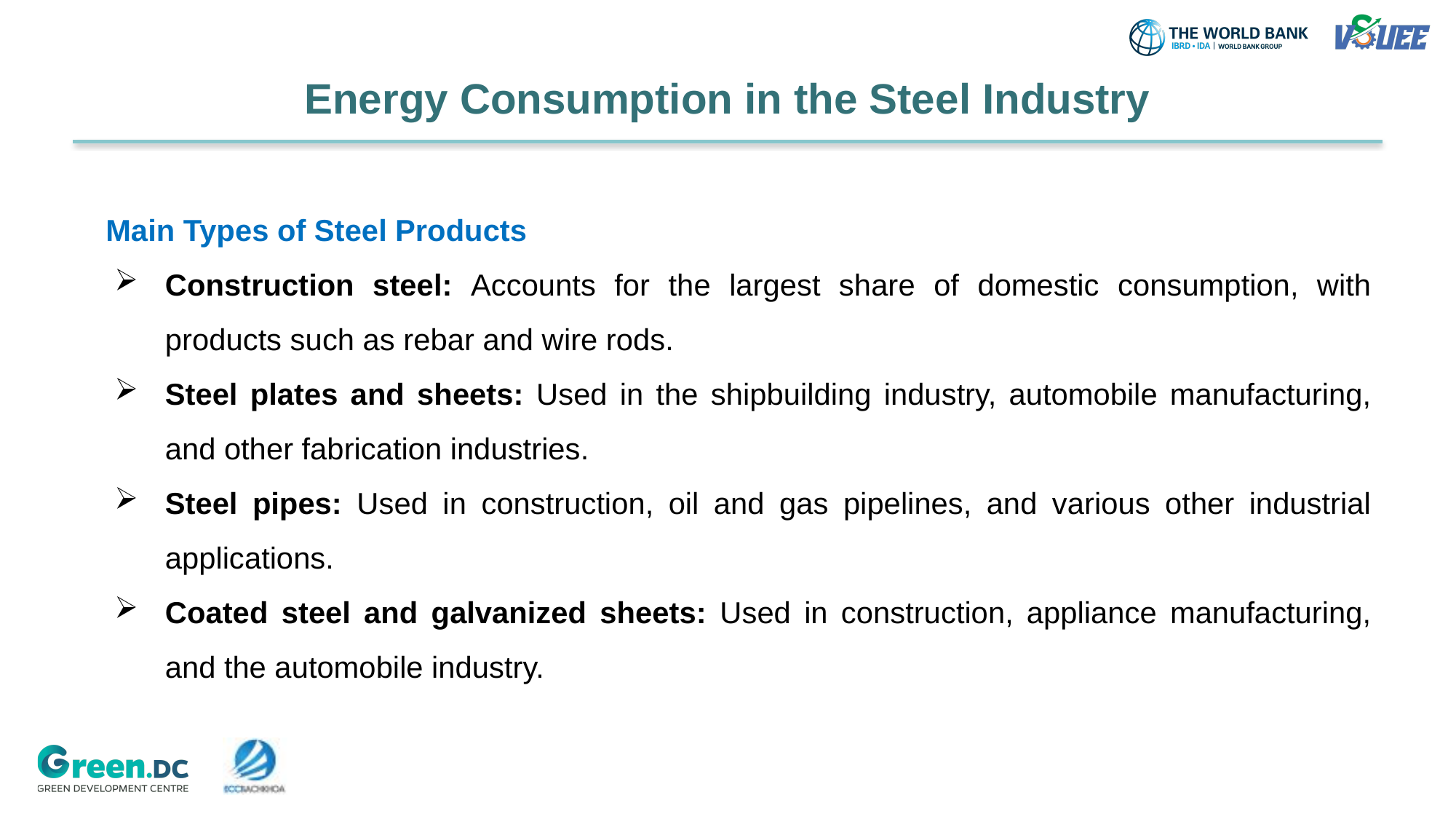

# Energy Consumption in the Steel Industry
Main Types of Steel Products
Construction steel: Accounts for the largest share of domestic consumption, with products such as rebar and wire rods.
Steel plates and sheets: Used in the shipbuilding industry, automobile manufacturing, and other fabrication industries.
Steel pipes: Used in construction, oil and gas pipelines, and various other industrial applications.
Coated steel and galvanized sheets: Used in construction, appliance manufacturing, and the automobile industry.